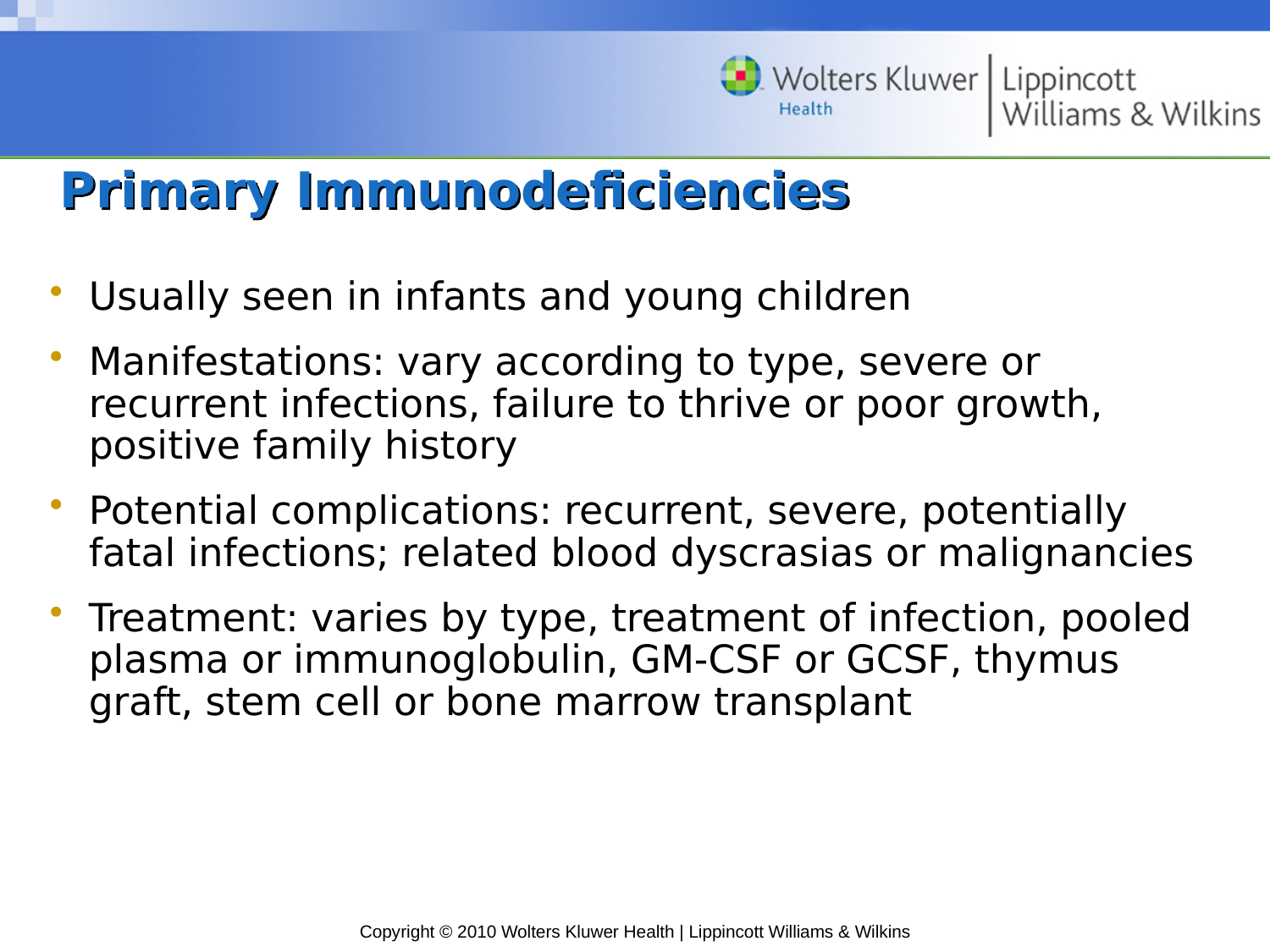

# Primary Immunodeficiencies
Usually seen in infants and young children
Manifestations: vary according to type, severe or recurrent infections, failure to thrive or poor growth, positive family history
Potential complications: recurrent, severe, potentially fatal infections; related blood dyscrasias or malignancies
Treatment: varies by type, treatment of infection, pooled plasma or immunoglobulin, GM-CSF or GCSF, thymus graft, stem cell or bone marrow transplant